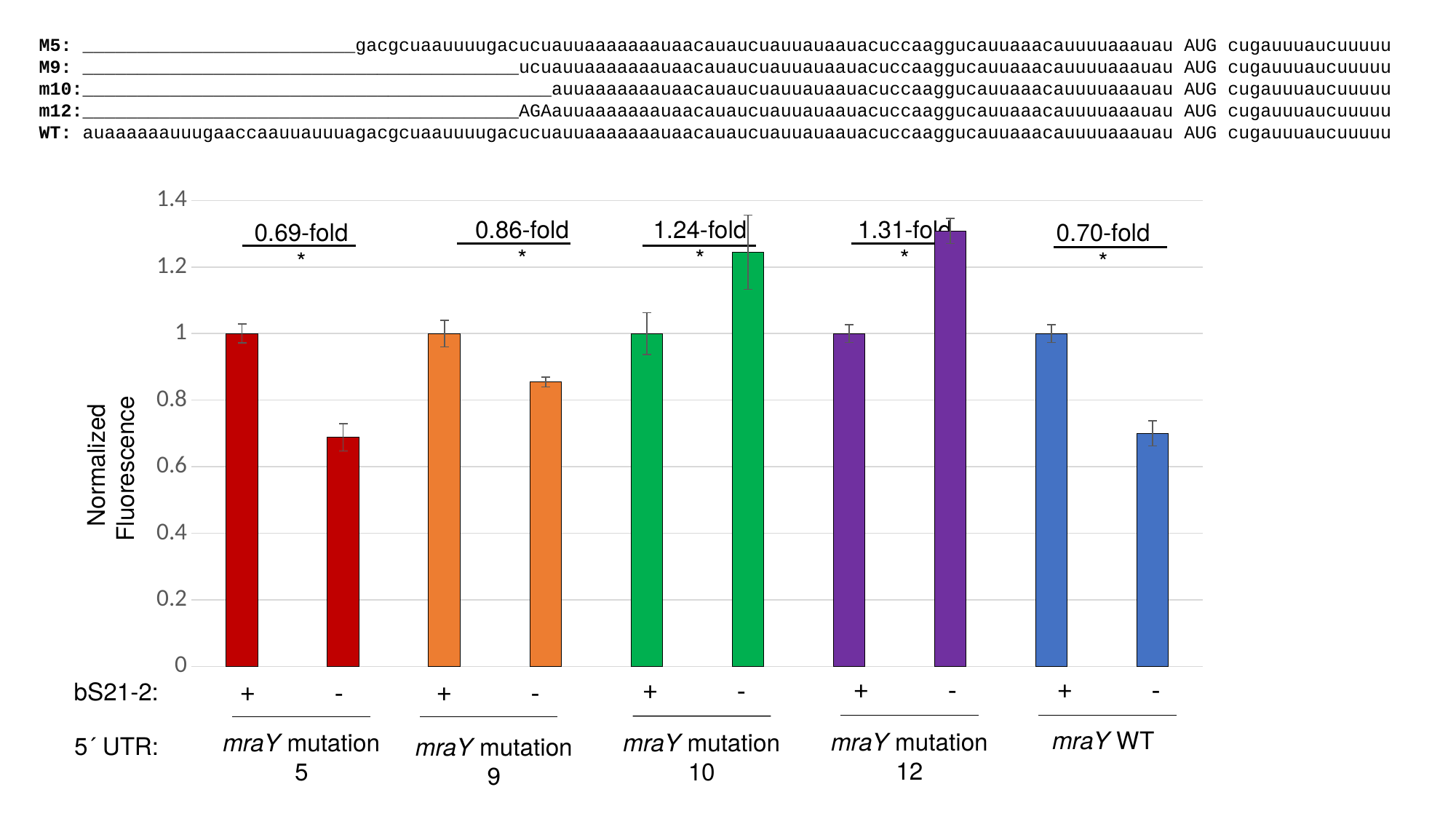

M5: _________________________gacgcuaauuuugacucuauuaaaaaaauaacauaucuauuauaauacuccaaggucauuaaacauuuuaaauau AUG cugauuuaucuuuuu
M9: ________________________________________ucuauuaaaaaaauaacauaucuauuauaauacuccaaggucauuaaacauuuuaaauau AUG cugauuuaucuuuuu
m10:___________________________________________auuaaaaaaauaacauaucuauuauaauacuccaaggucauuaaacauuuuaaauau AUG cugauuuaucuuuuu
m12:________________________________________AGAauuaaaaaaauaacauaucuauuauaauacuccaaggucauuaaacauuuuaaauau AUG cugauuuaucuuuuu
WT: auaaaaaauuugaaccaauuauuuagacgcuaauuuugacucuauuaaaaaaauaacauaucuauuauaauacuccaaggucauuaaacauuuuaaauau AUG cugauuuaucuuuuu

### Chart

| Category | Averages |
|---|---|
| LVS mraY mut5 | 1.0000000000000002 |
| ΔrpsU2 mraY mut5 | 0.6885101564527399 |
| LVS mraY mut9 | 1.0 |
| ΔrpsU2 mraY mut9 | 0.8550117934791017 |
| LVS mraY mut10 | 1.0 |
| ΔrpsU2 mraY mut10 | 1.2444012234292854 |
| LVS mraY mut12 | 1.0 |
| ΔrpsU2 mraY mut12 | 1.3085664965985444 |
| LVS mraY WT | 1.0 |
| ΔrpsU2 mraY WT | 0.7000565678435731 |
0.86-fold
*

1.24-fold
*

1.31-fold
*

0.70-fold
*

0.69-fold
*

 Normalized Fluorescence
+             -
+             -
+             -
+             -
+             -
bS21-2:
mraY WT
mraY mutation 12
mraY mutation 5
mraY mutation 10
5´ UTR:
mraY mutation 9